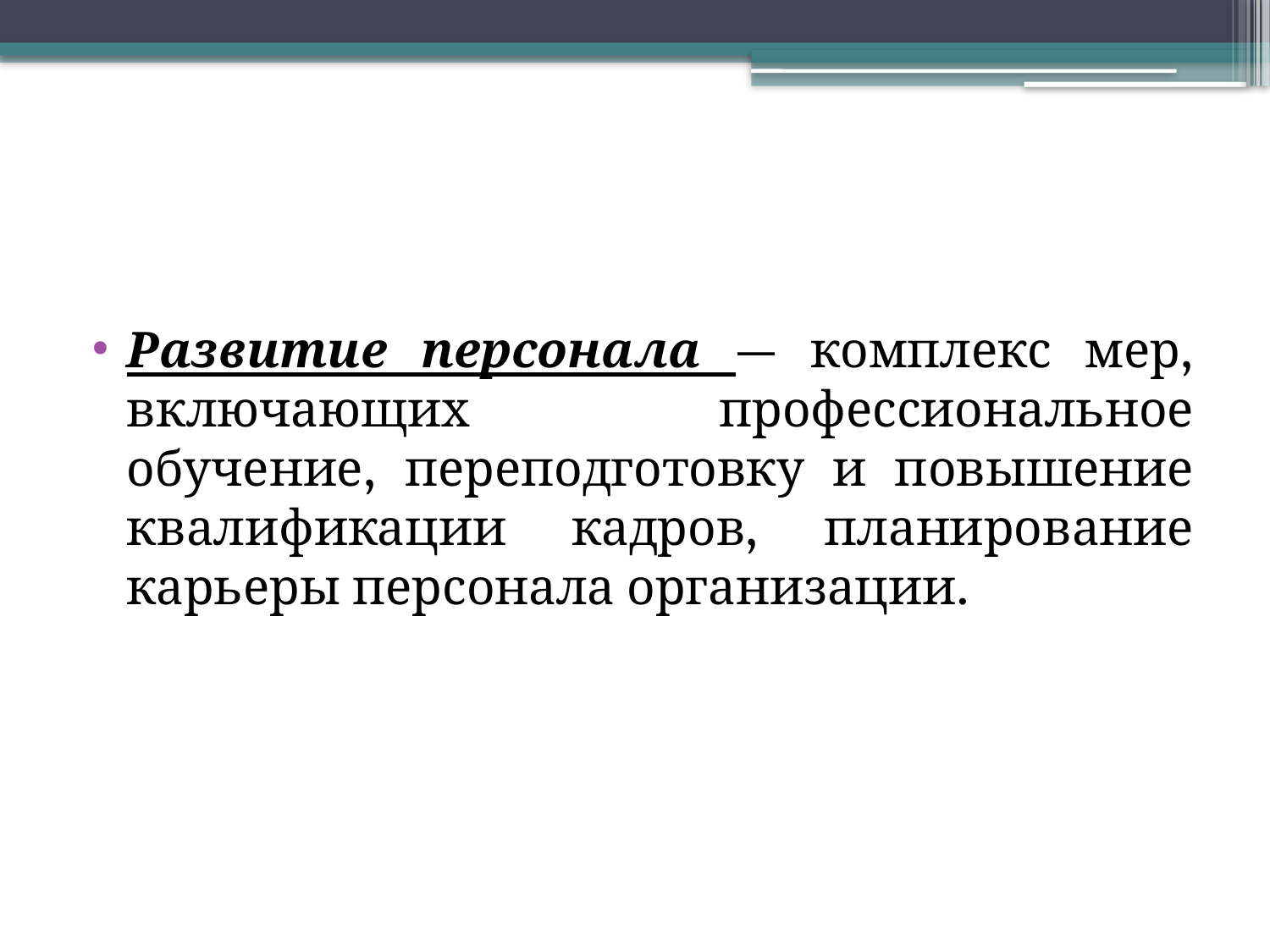

#
Развитие персонала — комплекс мер, включающих профессиональное обучение, переподготовку и повышение квалификации кадров, планирование карьеры персонала организации.